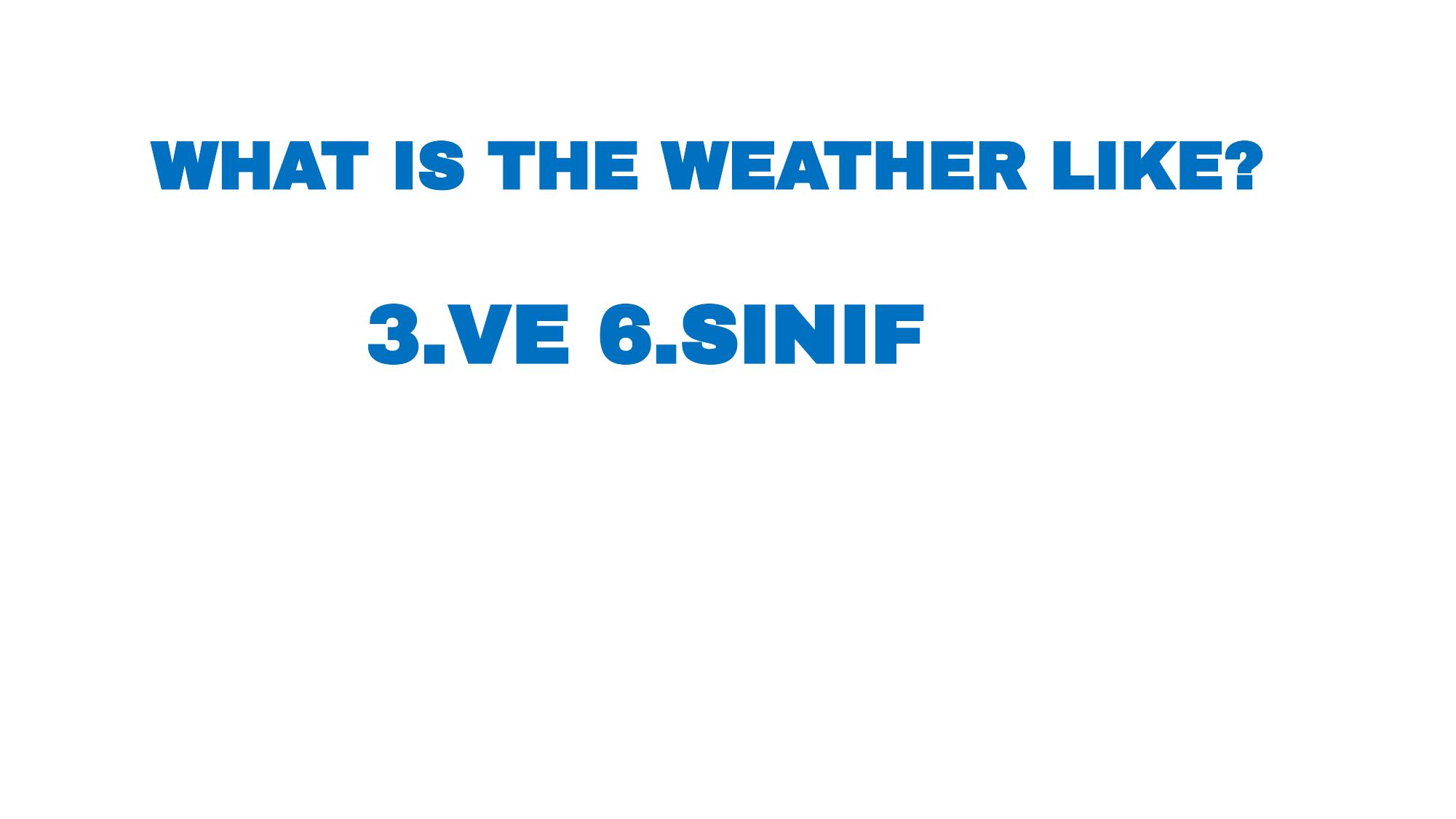

# WHAT IS THE WEATHER LIKE?
3.VE 6.SINIF